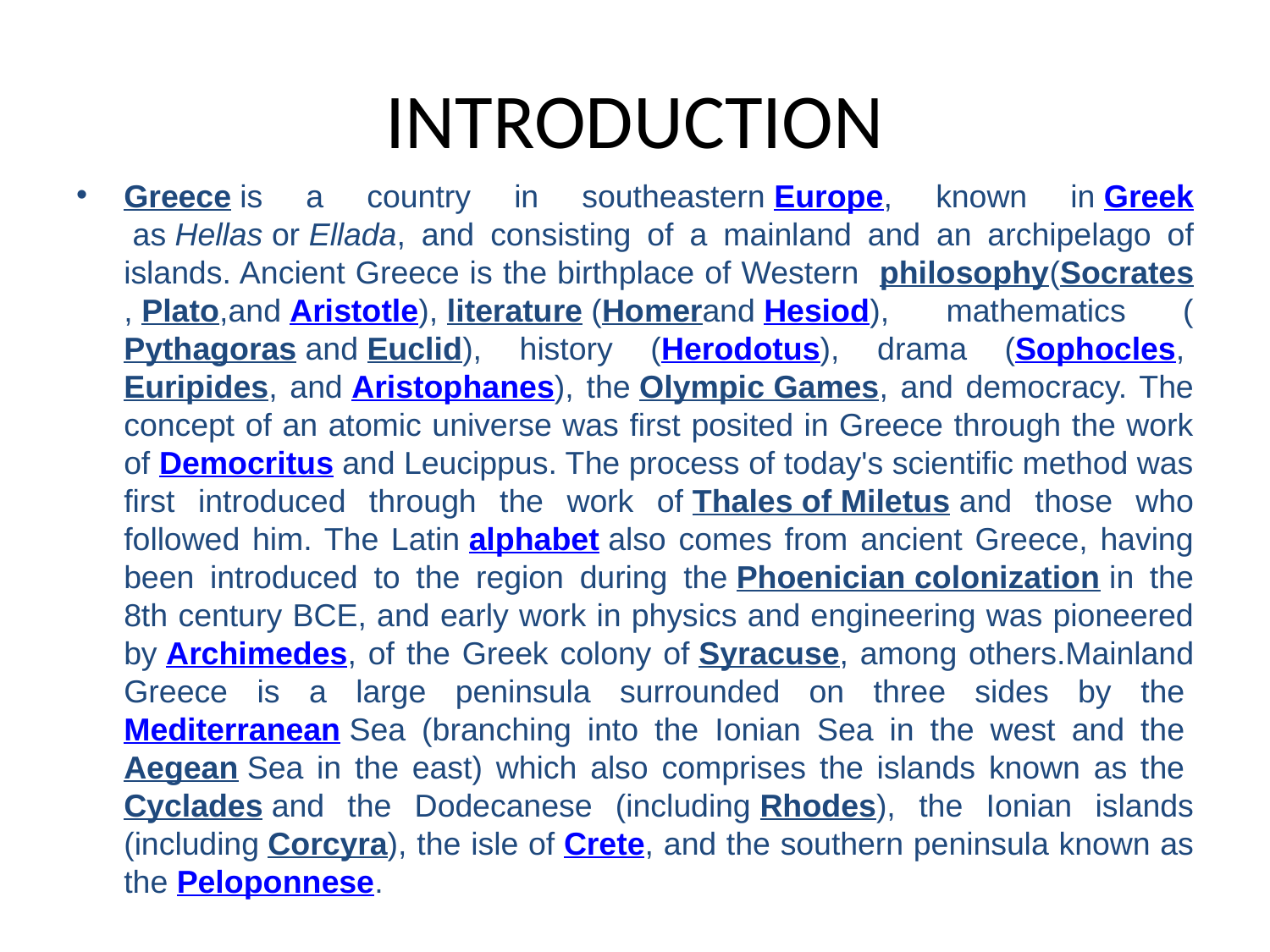

# INTRODUCTION
Greece is a country in southeastern Europe, known in Greek as Hellas or Ellada, and consisting of a mainland and an archipelago of islands. Ancient Greece is the birthplace of Western  philosophy(Socrates, Plato,and Aristotle), literature (Homerand Hesiod), mathematics (Pythagoras and Euclid), history (Herodotus), drama (Sophocles, Euripides, and Aristophanes), the Olympic Games, and democracy. The concept of an atomic universe was first posited in Greece through the work of Democritus and Leucippus. The process of today's scientific method was first introduced through the work of Thales of Miletus and those who followed him. The Latin alphabet also comes from ancient Greece, having been introduced to the region during the Phoenician colonization in the 8th century BCE, and early work in physics and engineering was pioneered by Archimedes, of the Greek colony of Syracuse, among others.Mainland Greece is a large peninsula surrounded on three sides by the Mediterranean Sea (branching into the Ionian Sea in the west and the Aegean Sea in the east) which also comprises the islands known as the Cyclades and the Dodecanese (including Rhodes), the Ionian islands (including Corcyra), the isle of Crete, and the southern peninsula known as the Peloponnese.